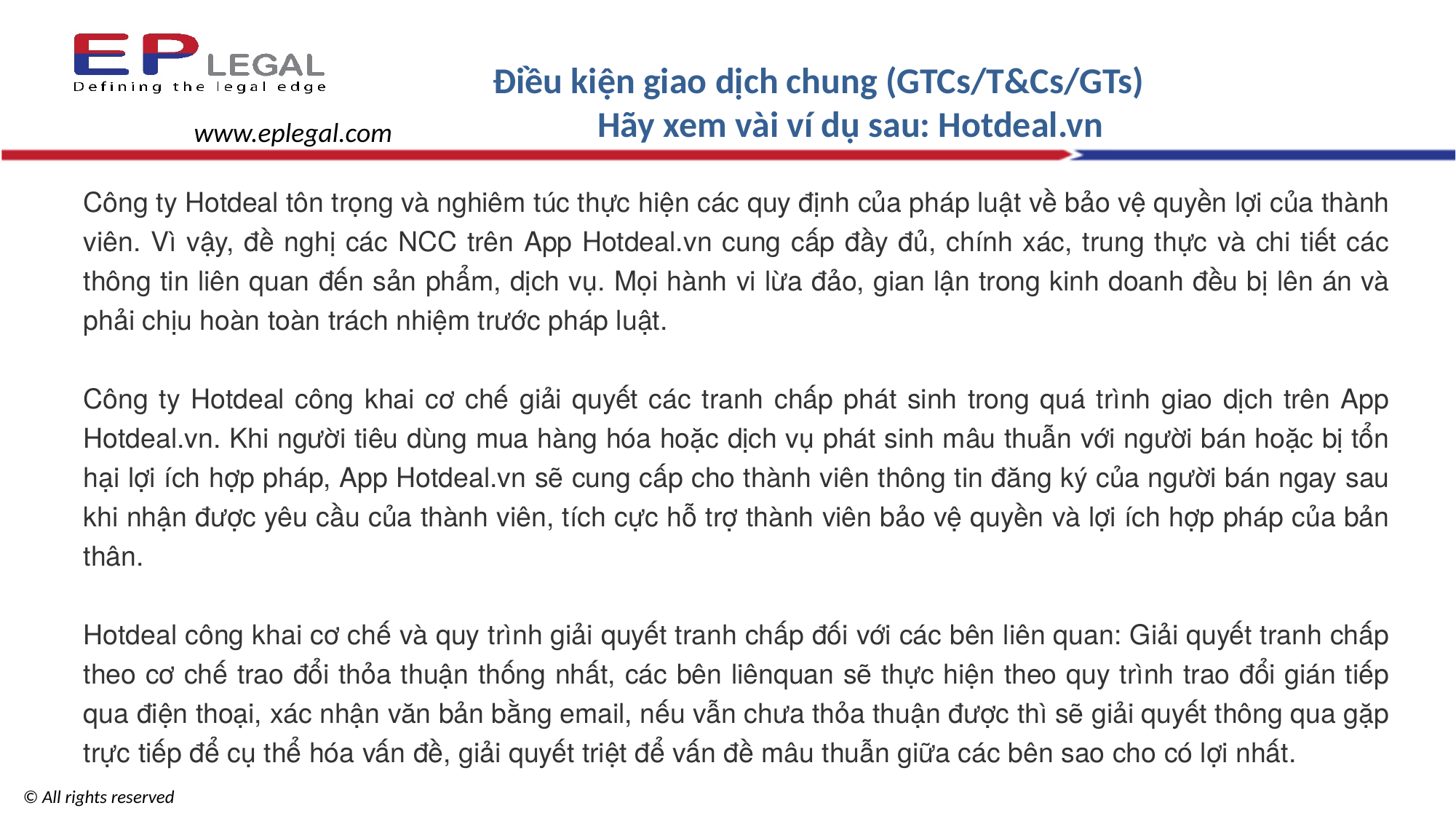

Điều kiện giao dịch chung (GTCs/T&Cs/GTs)
Hãy xem vài ví dụ sau: Hotdeal.vn
www.eplegal.com
Công ty Hotdeal tôn trọng và nghiêm túc thực hiện các quy định của pháp luật về bảo vệ quyền lợi của thành viên. Vì vậy, đề nghị các NCC trên App Hotdeal.vn cung cấp đầy đủ, chính xác, trung thực và chi tiết các thông tin liên quan đến sản phẩm, dịch vụ. Mọi hành vi lừa đảo, gian lận trong kinh doanh đều bị lên án và phải chịu hoàn toàn trách nhiệm trước pháp luật.

Công ty Hotdeal công khai cơ chế giải quyết các tranh chấp phát sinh trong quá trình giao dịch trên App Hotdeal.vn. Khi người tiêu dùng mua hàng hóa hoặc dịch vụ phát sinh mâu thuẫn với người bán hoặc bị tổn hại lợi ích hợp pháp, App Hotdeal.vn sẽ cung cấp cho thành viên thông tin đăng ký của người bán ngay sau khi nhận được yêu cầu của thành viên, tích cực hỗ trợ thành viên bảo vệ quyền và lợi ích hợp pháp của bản thân.

Hotdeal công khai cơ chế và quy trình giải quyết tranh chấp đối với các bên liên quan: Giải quyết tranh chấp theo cơ chế trao đổi thỏa thuận thống nhất, các bên liênquan sẽ thực hiện theo quy trình trao đổi gián tiếp qua điện thoại, xác nhận văn bản bằng email, nếu vẫn chưa thỏa thuận được thì sẽ giải quyết thông qua gặp trực tiếp để cụ thể hóa vấn đề, giải quyết triệt để vấn đề mâu thuẫn giữa các bên sao cho có lợi nhất.